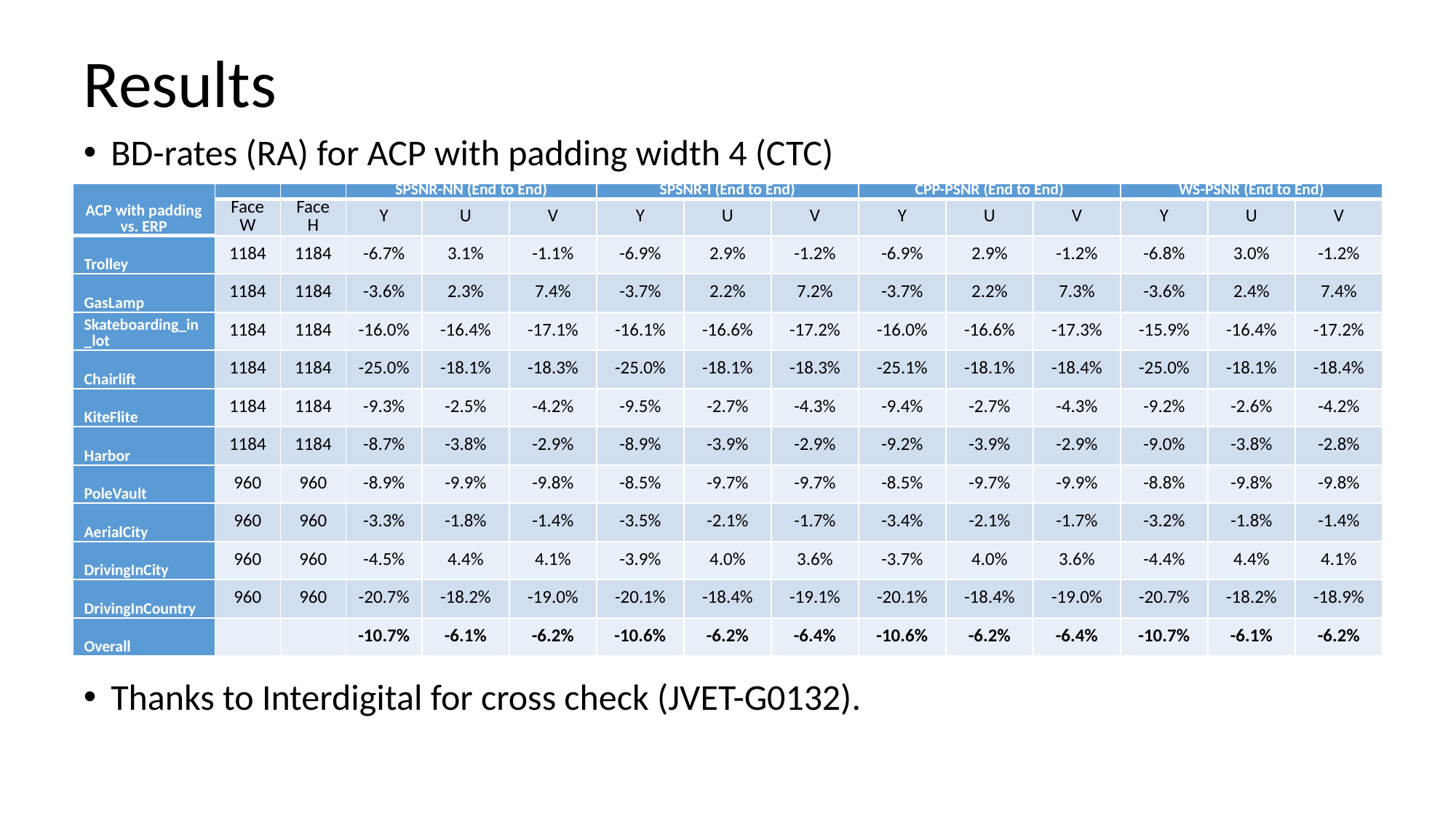

# Results
BD-rates (RA) for ACP with padding width 4 (CTC)

Thanks to Interdigital for cross check (JVET-G0132).
| ACP with padding vs. ERP |  |  | SPSNR-NN (End to End) |  |  | SPSNR-I (End to End) |  |  | CPP-PSNR (End to End) |  |  | WS-PSNR (End to End) |  |  |
| --- | --- | --- | --- | --- | --- | --- | --- | --- | --- | --- | --- | --- | --- | --- |
|  | Face W | Face H | Y | U | V | Y | U | V | Y | U | V | Y | U | V |
| Trolley | 1184 | 1184 | -6.7% | 3.1% | -1.1% | -6.9% | 2.9% | -1.2% | -6.9% | 2.9% | -1.2% | -6.8% | 3.0% | -1.2% |
| GasLamp | 1184 | 1184 | -3.6% | 2.3% | 7.4% | -3.7% | 2.2% | 7.2% | -3.7% | 2.2% | 7.3% | -3.6% | 2.4% | 7.4% |
| Skateboarding\_in\_lot | 1184 | 1184 | -16.0% | -16.4% | -17.1% | -16.1% | -16.6% | -17.2% | -16.0% | -16.6% | -17.3% | -15.9% | -16.4% | -17.2% |
| Chairlift | 1184 | 1184 | -25.0% | -18.1% | -18.3% | -25.0% | -18.1% | -18.3% | -25.1% | -18.1% | -18.4% | -25.0% | -18.1% | -18.4% |
| KiteFlite | 1184 | 1184 | -9.3% | -2.5% | -4.2% | -9.5% | -2.7% | -4.3% | -9.4% | -2.7% | -4.3% | -9.2% | -2.6% | -4.2% |
| Harbor | 1184 | 1184 | -8.7% | -3.8% | -2.9% | -8.9% | -3.9% | -2.9% | -9.2% | -3.9% | -2.9% | -9.0% | -3.8% | -2.8% |
| PoleVault | 960 | 960 | -8.9% | -9.9% | -9.8% | -8.5% | -9.7% | -9.7% | -8.5% | -9.7% | -9.9% | -8.8% | -9.8% | -9.8% |
| AerialCity | 960 | 960 | -3.3% | -1.8% | -1.4% | -3.5% | -2.1% | -1.7% | -3.4% | -2.1% | -1.7% | -3.2% | -1.8% | -1.4% |
| DrivingInCity | 960 | 960 | -4.5% | 4.4% | 4.1% | -3.9% | 4.0% | 3.6% | -3.7% | 4.0% | 3.6% | -4.4% | 4.4% | 4.1% |
| DrivingInCountry | 960 | 960 | -20.7% | -18.2% | -19.0% | -20.1% | -18.4% | -19.1% | -20.1% | -18.4% | -19.0% | -20.7% | -18.2% | -18.9% |
| Overall |  |  | -10.7% | -6.1% | -6.2% | -10.6% | -6.2% | -6.4% | -10.6% | -6.2% | -6.4% | -10.7% | -6.1% | -6.2% |